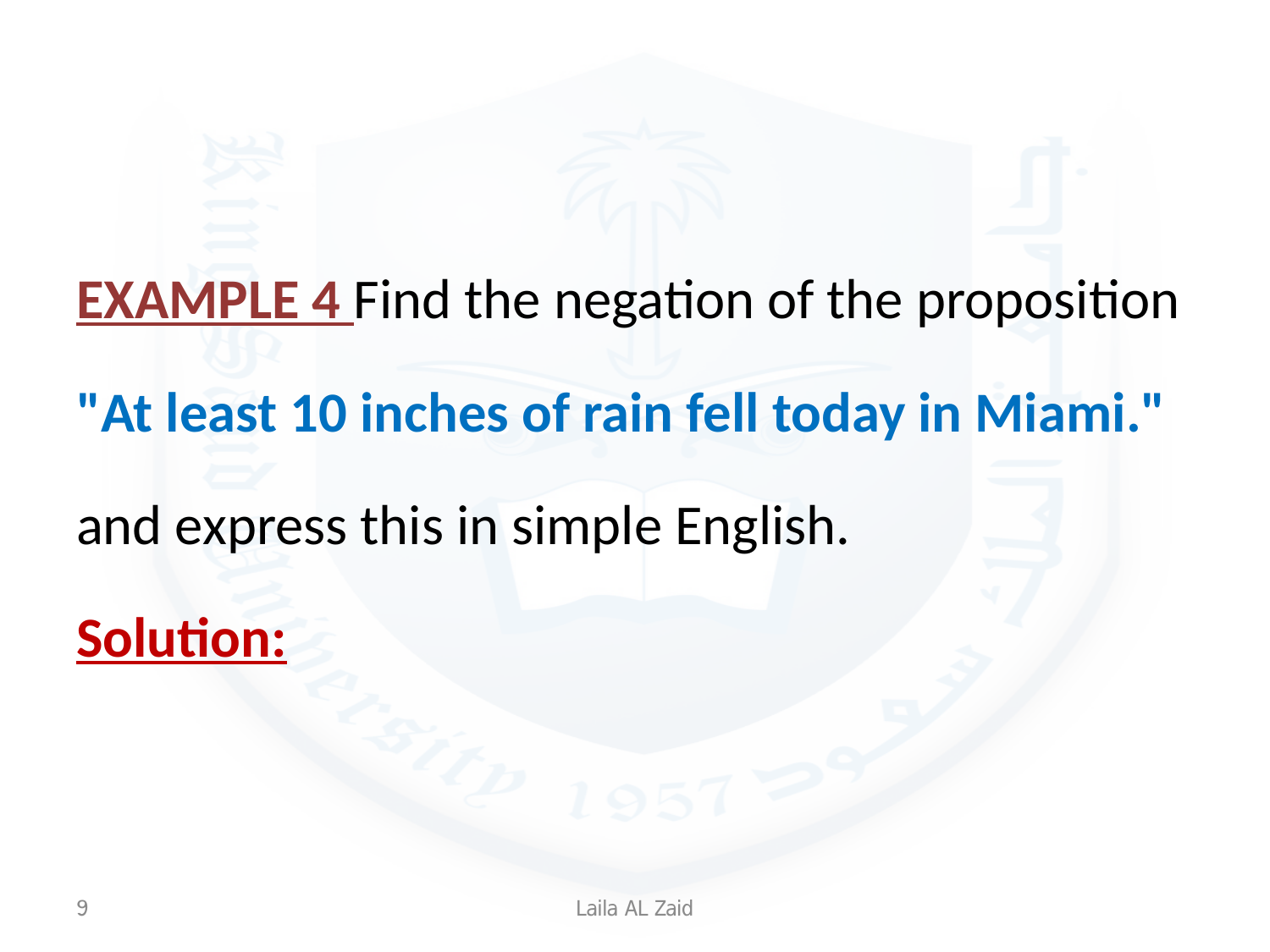

EXAMPLE 4 Find the negation of the proposition
"At least 10 inches of rain fell today in Miami."
and express this in simple English.
Solution:
9
Laila AL Zaid